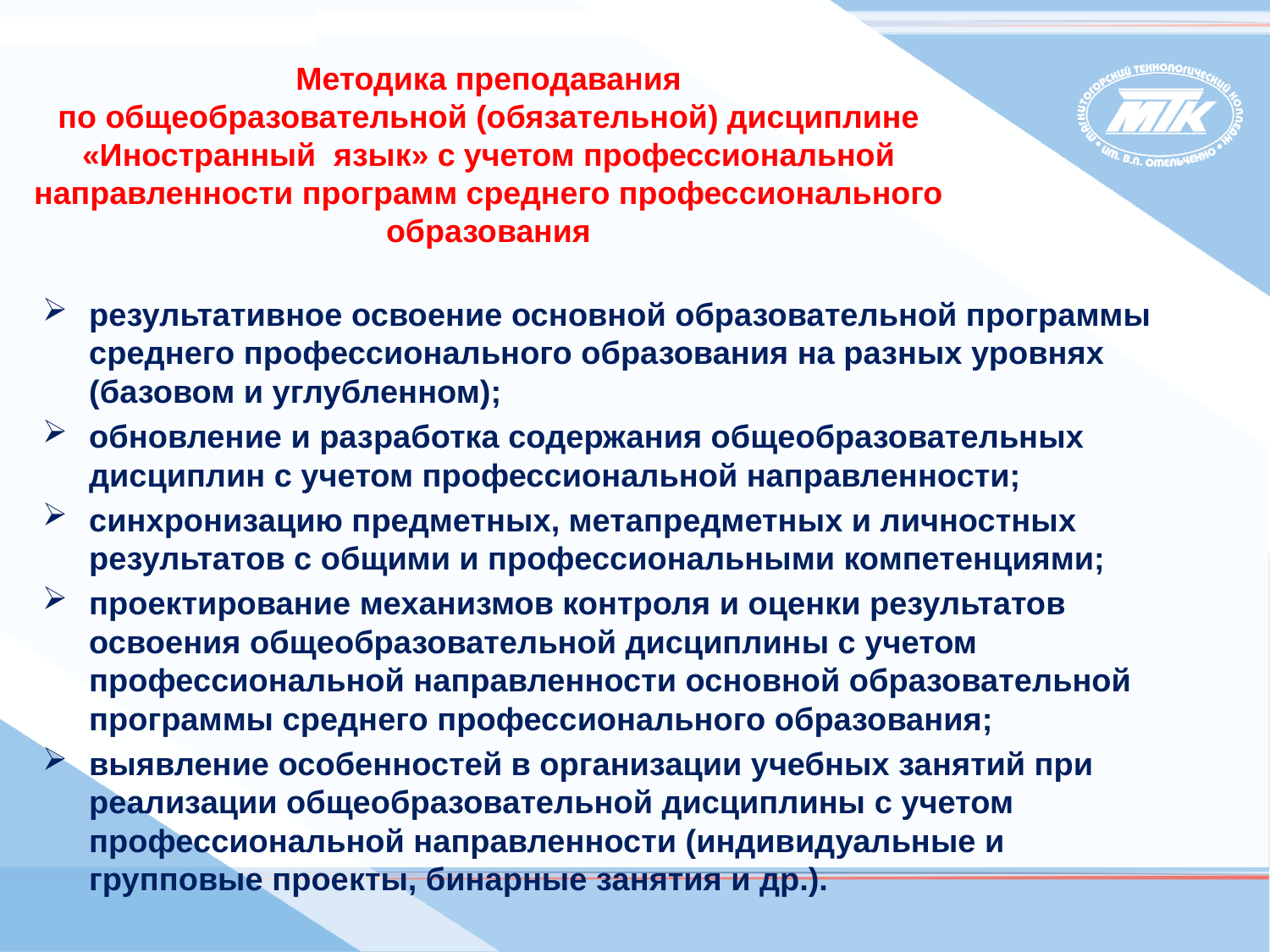

Методика преподавания
по общеобразовательной (обязательной) дисциплине «Иностранный  язык» с учетом профессиональной направленности программ среднего профессионального образования
результативное освоение основной образовательной программы среднего профессионального образования на разных уровнях (базовом и углубленном);
обновление и разработка содержания общеобразовательных дисциплин с учетом профессиональной направленности;
синхронизацию предметных, метапредметных и личностных результатов с общими и профессиональными компетенциями;
проектирование механизмов контроля и оценки результатов освоения общеобразовательной дисциплины с учетом профессиональной направленности основной образовательной программы среднего профессионального образования;
выявление особенностей в организации учебных занятий при реализации общеобразовательной дисциплины с учетом профессиональной направленности (индивидуальные и групповые проекты, бинарные занятия и др.).